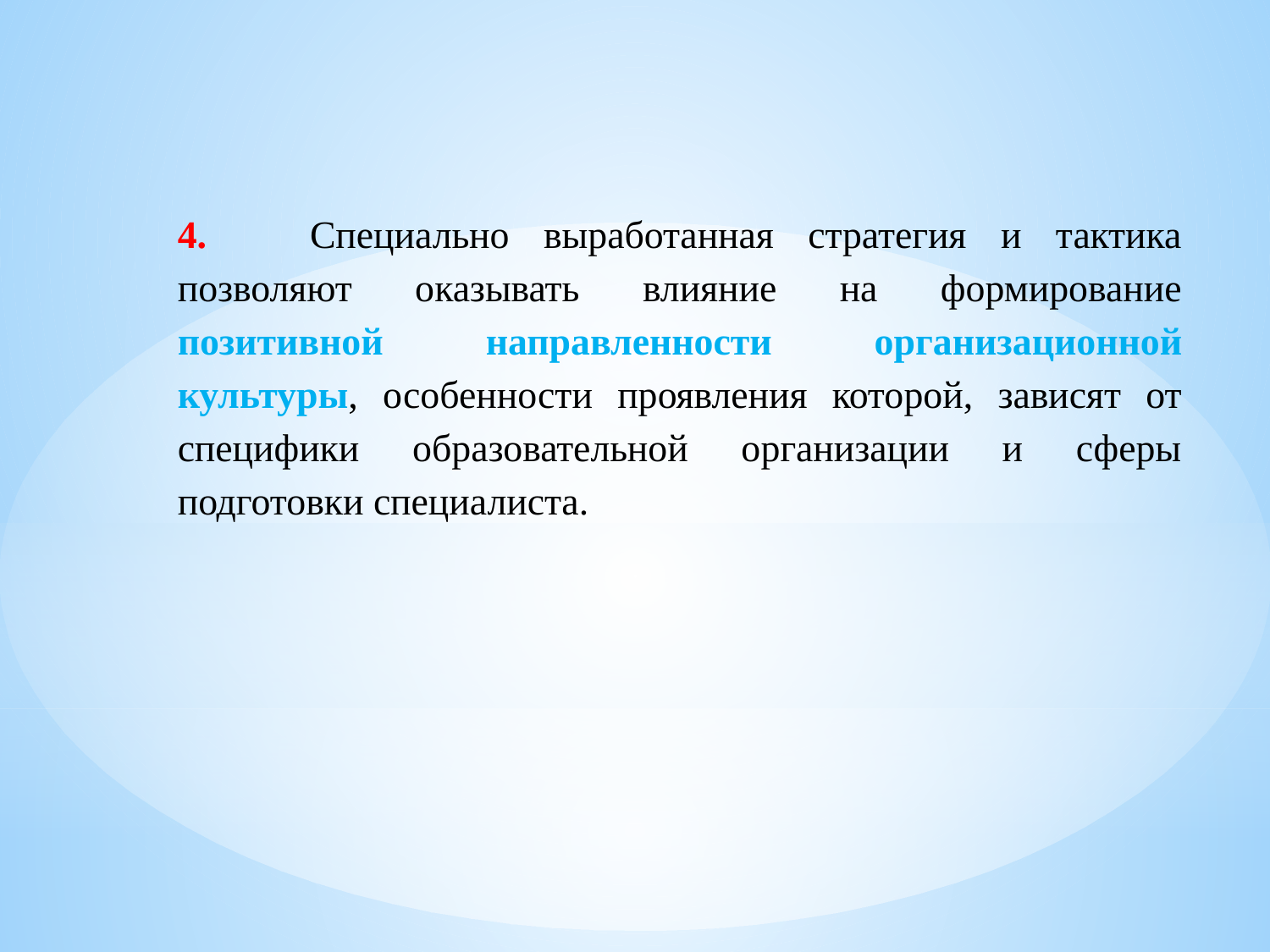

4.   Специально выработанная стратегия и тактика позволяют оказывать влияние на формирование позитивной направленности организационной культуры, особенности проявления которой, зависят от специфики образовательной организации и сферы подготовки специалиста.